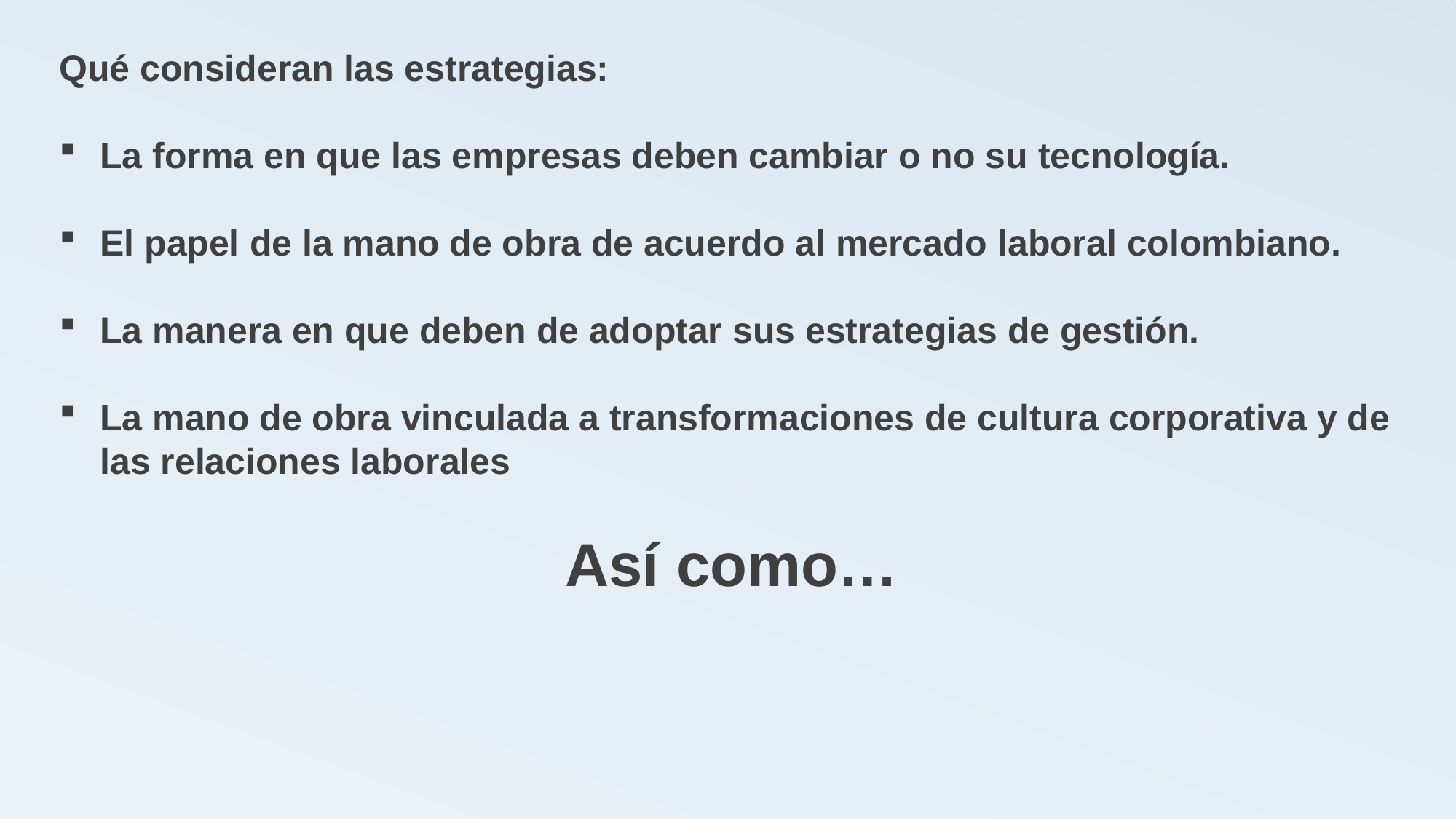

Qué consideran las estrategias:

La forma en que las empresas deben cambiar o no su tecnología.

El papel de la mano de obra de acuerdo al mercado laboral colombiano.

La manera en que deben de adoptar sus estrategias de gestión.

La mano de obra vinculada a transformaciones de cultura corporativa y de las relaciones laborales

Así como…